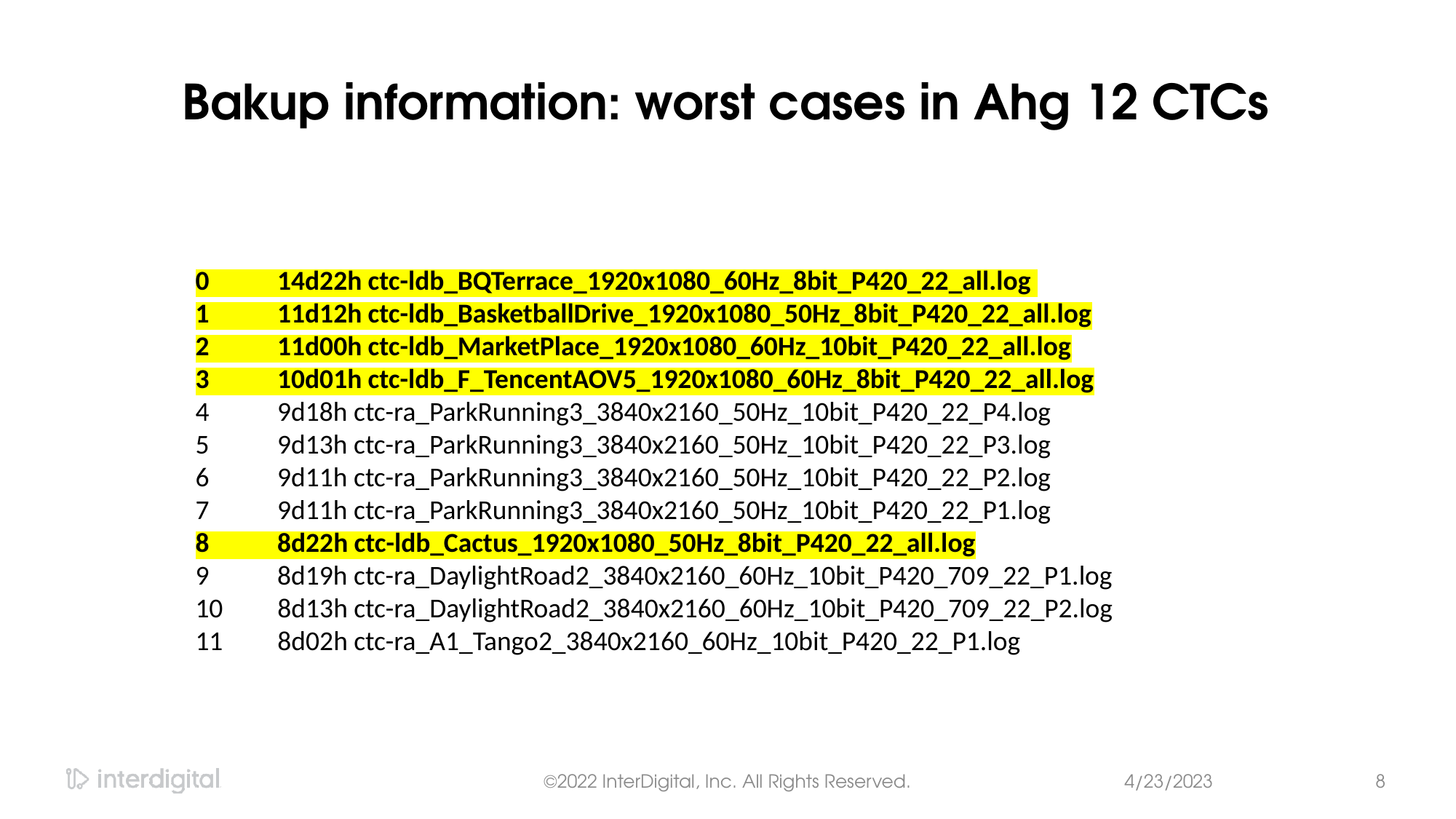

# Bakup information: worst cases in Ahg 12 CTCs
0     14d22h ctc-ldb_BQTerrace_1920x1080_60Hz_8bit_P420_22_all.log
1     11d12h ctc-ldb_BasketballDrive_1920x1080_50Hz_8bit_P420_22_all.log
2     11d00h ctc-ldb_MarketPlace_1920x1080_60Hz_10bit_P420_22_all.log
3     10d01h ctc-ldb_F_TencentAOV5_1920x1080_60Hz_8bit_P420_22_all.log
4     9d18h ctc-ra_ParkRunning3_3840x2160_50Hz_10bit_P420_22_P4.log
5     9d13h ctc-ra_ParkRunning3_3840x2160_50Hz_10bit_P420_22_P3.log
6     9d11h ctc-ra_ParkRunning3_3840x2160_50Hz_10bit_P420_22_P2.log
7     9d11h ctc-ra_ParkRunning3_3840x2160_50Hz_10bit_P420_22_P1.log
8     8d22h ctc-ldb_Cactus_1920x1080_50Hz_8bit_P420_22_all.log
9     8d19h ctc-ra_DaylightRoad2_3840x2160_60Hz_10bit_P420_709_22_P1.log
10    8d13h ctc-ra_DaylightRoad2_3840x2160_60Hz_10bit_P420_709_22_P2.log
11    8d02h ctc-ra_A1_Tango2_3840x2160_60Hz_10bit_P420_22_P1.log
©2022 InterDigital, Inc. All Rights Reserved.
4/23/2023
8